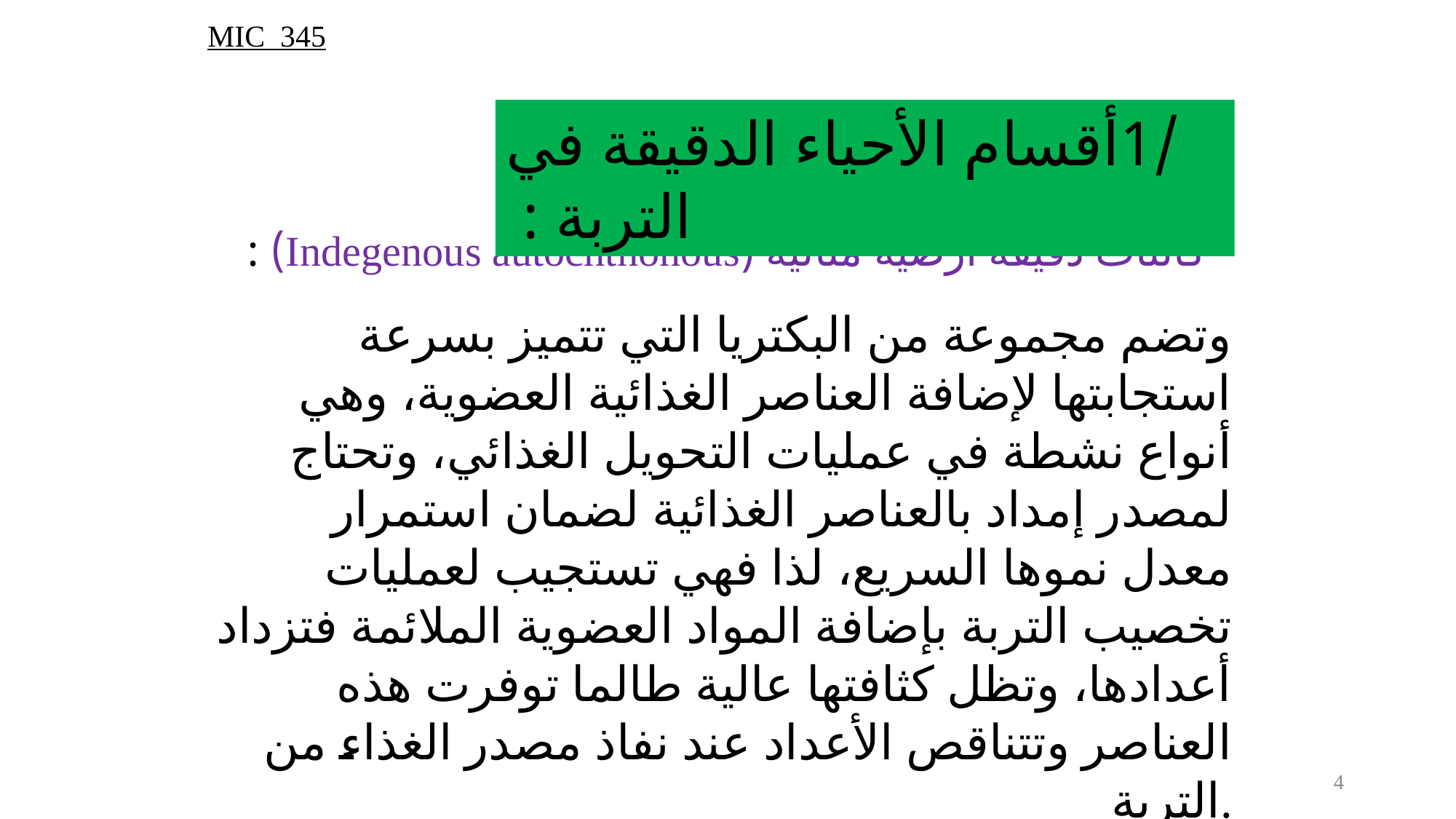

MIC  345
  /1أقسام الأحياء الدقيقة في التربة :

 كائنات دقيقة أرضية مثالية (Indegenous autochthonous) :

وتضم مجموعة من البكتريا التي تتميز بسرعة استجابتها لإضافة العناصر الغذائية العضوية، وهي أنواع نشطة في عمليات التحويل الغذائي، وتحتاج لمصدر إمداد بالعناصر الغذائية لضمان استمرار معدل نموها السريع، لذا فهي تستجيب لعمليات تخصيب التربة بإضافة المواد العضوية الملائمة فتزداد أعدادها، وتظل كثافتها عالية طالما توفرت هذه العناصر وتتناقص الأعداد عند نفاذ مصدر الغذاء من التربة.
4